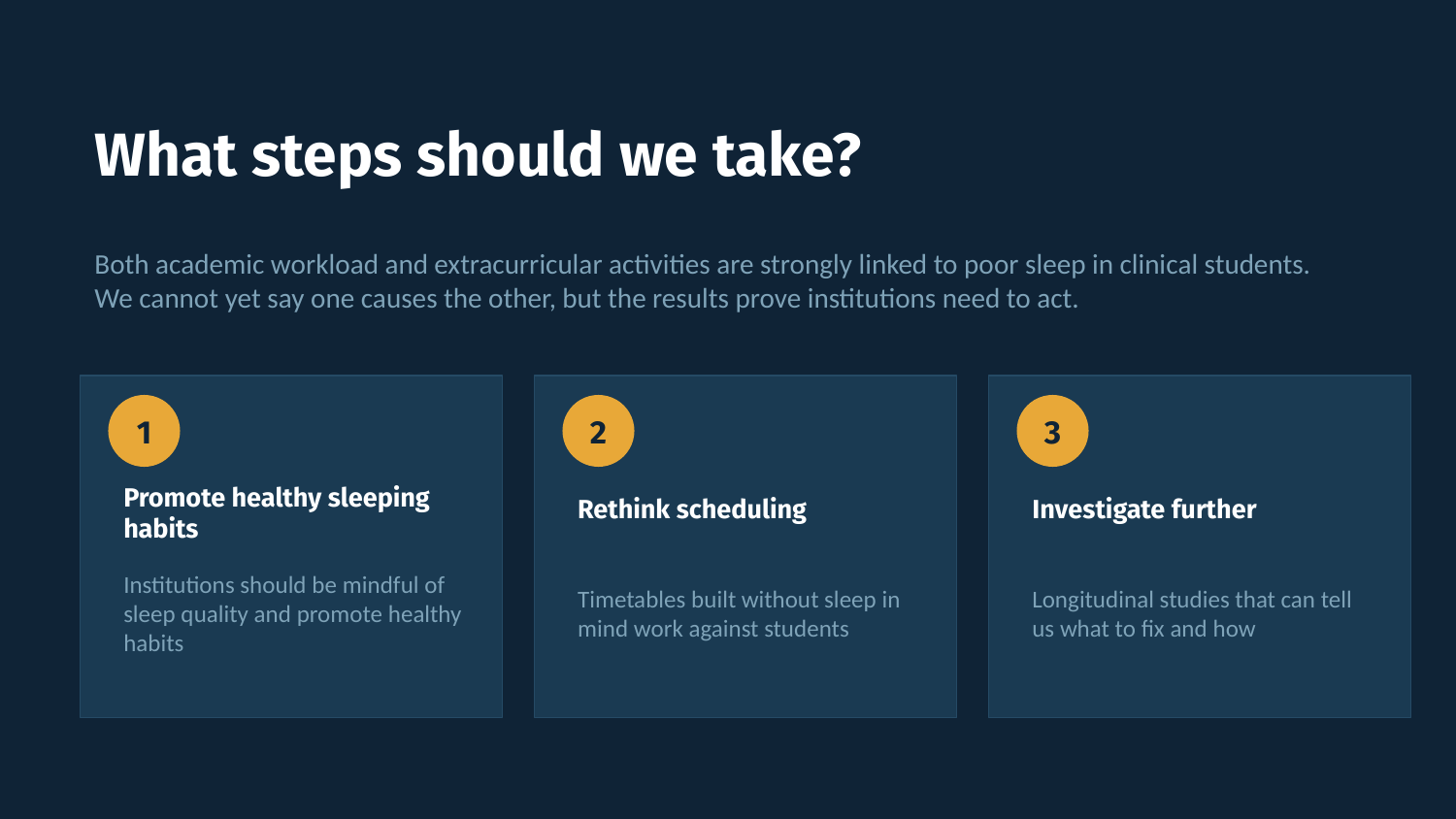

What steps should we take?
Both academic workload and extracurricular activities are strongly linked to poor sleep in clinical students.
We cannot yet say one causes the other, but the results prove institutions need to act.

1

2

3
Rethink scheduling
Investigate further
Promote healthy sleeping habits
Institutions should be mindful of sleep quality and promote healthy habits
Timetables built without sleep in mind work against students
Longitudinal studies that can tell us what to fix and how